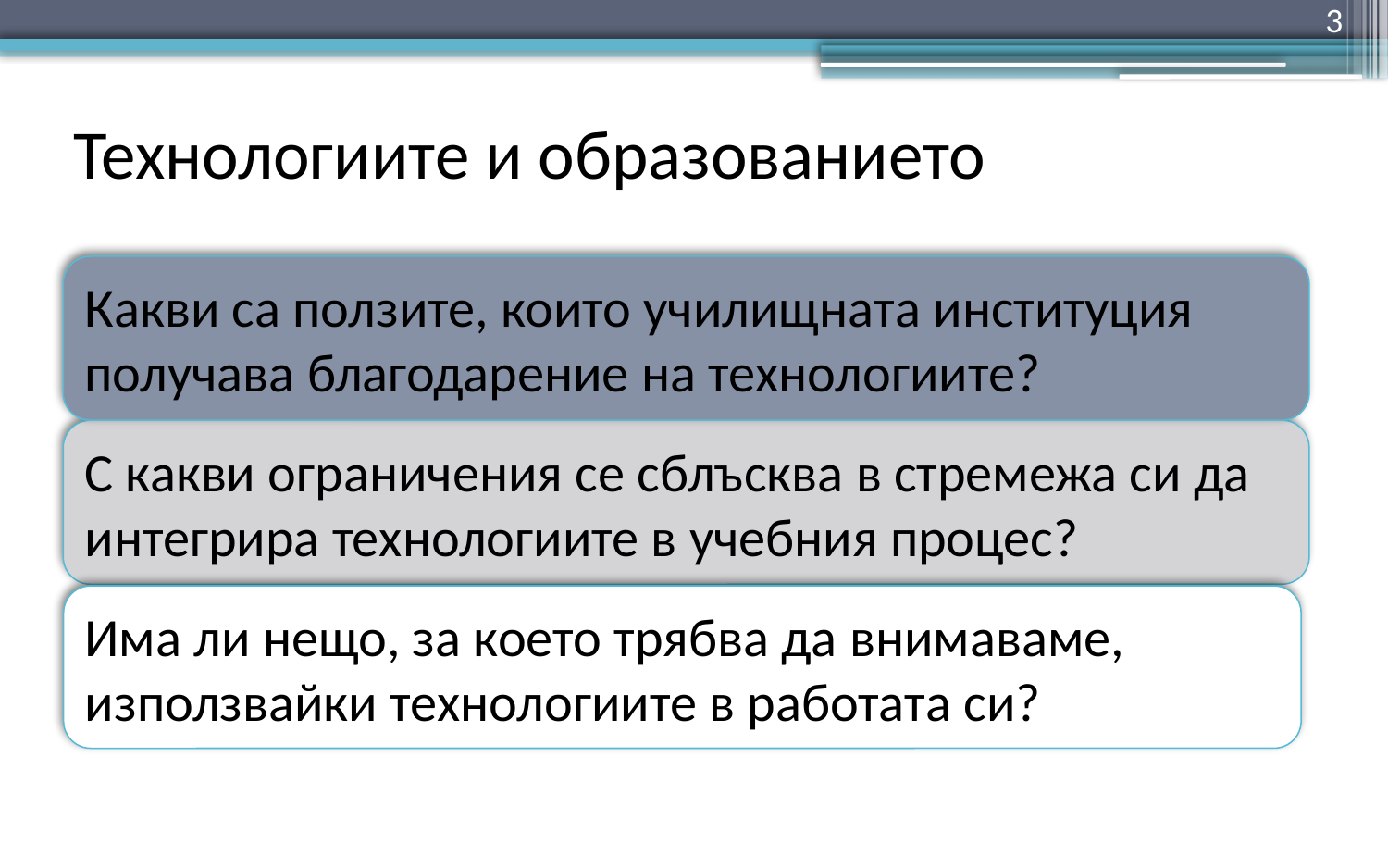

3
# Технологиите и образованието
Какви са ползите, които училищната институция получава благодарение на технологиите?
С какви ограничения се сблъсква в стремежа си да интегрира технологиите в учебния процес?
Има ли нещо, за което трябва да внимаваме, използвайки технологиите в работата си?